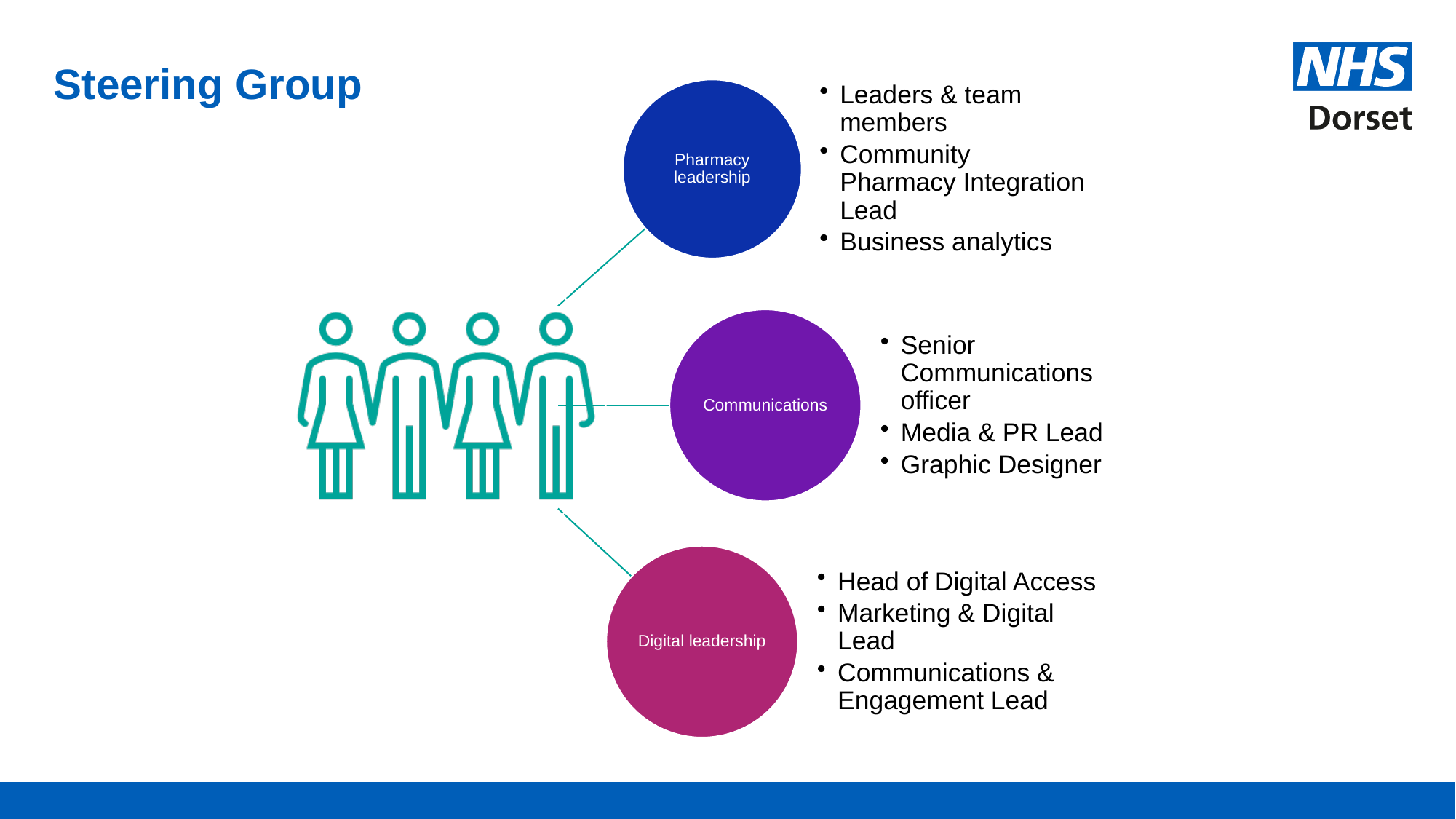

# Steering Group
Pharmacy leadership
Leaders & team members
Community Pharmacy Integration Lead
Business analytics
Communications
Senior Communications officer
Media & PR Lead
Graphic Designer
Digital leadership
Head of Digital Access
Marketing & Digital Lead
Communications & Engagement Lead